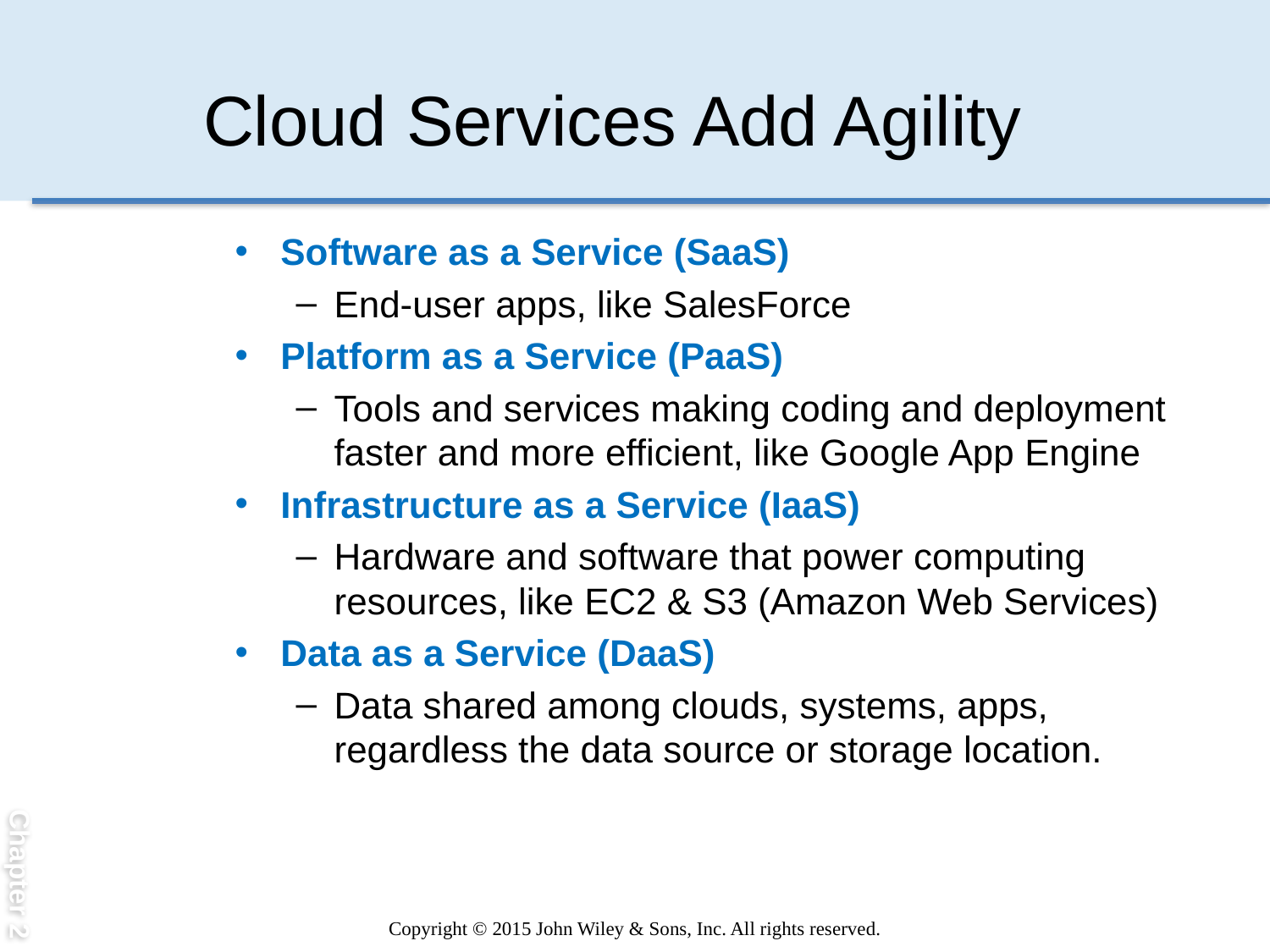

Chapter 2
# Cloud Services Add Agility
Software as a Service (SaaS)
End-user apps, like SalesForce
Platform as a Service (PaaS)
Tools and services making coding and deployment faster and more efficient, like Google App Engine
Infrastructure as a Service (IaaS)
Hardware and software that power computing resources, like EC2 & S3 (Amazon Web Services)
Data as a Service (DaaS)
Data shared among clouds, systems, apps, regardless the data source or storage location.